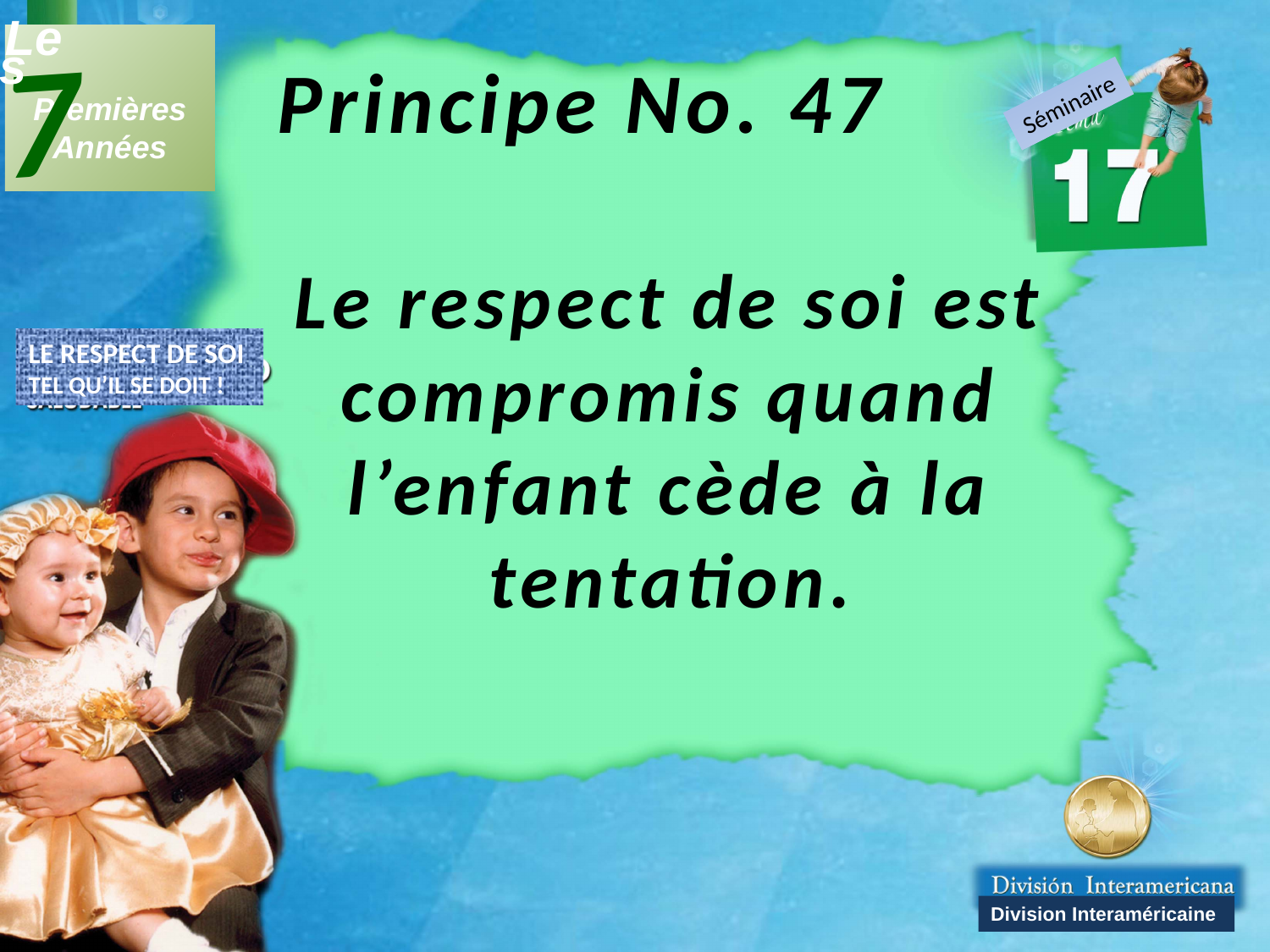

7
Les
         Premières
Années
Principe No. 47

Le respect de soi est compromis quand l’enfant cède à la tentation.
Séminaire
LE RESPECT DE SOI
TEL QU’IL SE DOIT !
Division Interaméricaine